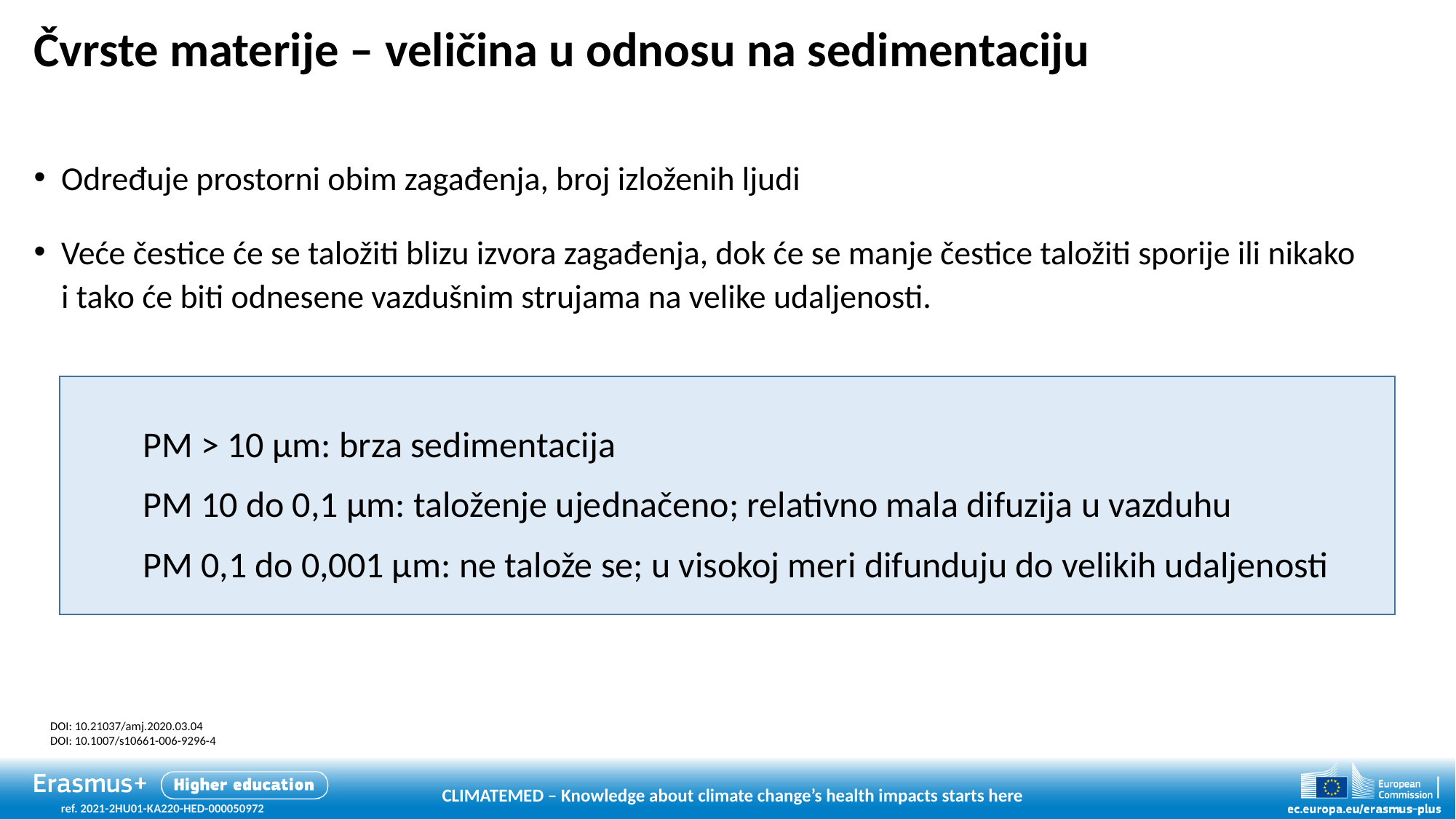

# Čvrste materije – veličina u odnosu na sedimentaciju
Određuje prostorni obim zagađenja, broj izloženih ljudi
Veće čestice će se taložiti blizu izvora zagađenja, dok će se manje čestice taložiti sporije ili nikako i tako će biti odnesene vazdušnim strujama na velike udaljenosti.

PM > 10 µm: brza sedimentacija
PM 10 do 0,1 µm: taloženje ujednačeno; relativno mala difuzija u vazduhu
PM 0,1 do 0,001 µm: ne talože se; u visokoj meri difunduju do velikih udaljenosti

DOI: 10.21037/amj.2020.03.04
DOI: 10.1007/s10661-006-9296-4